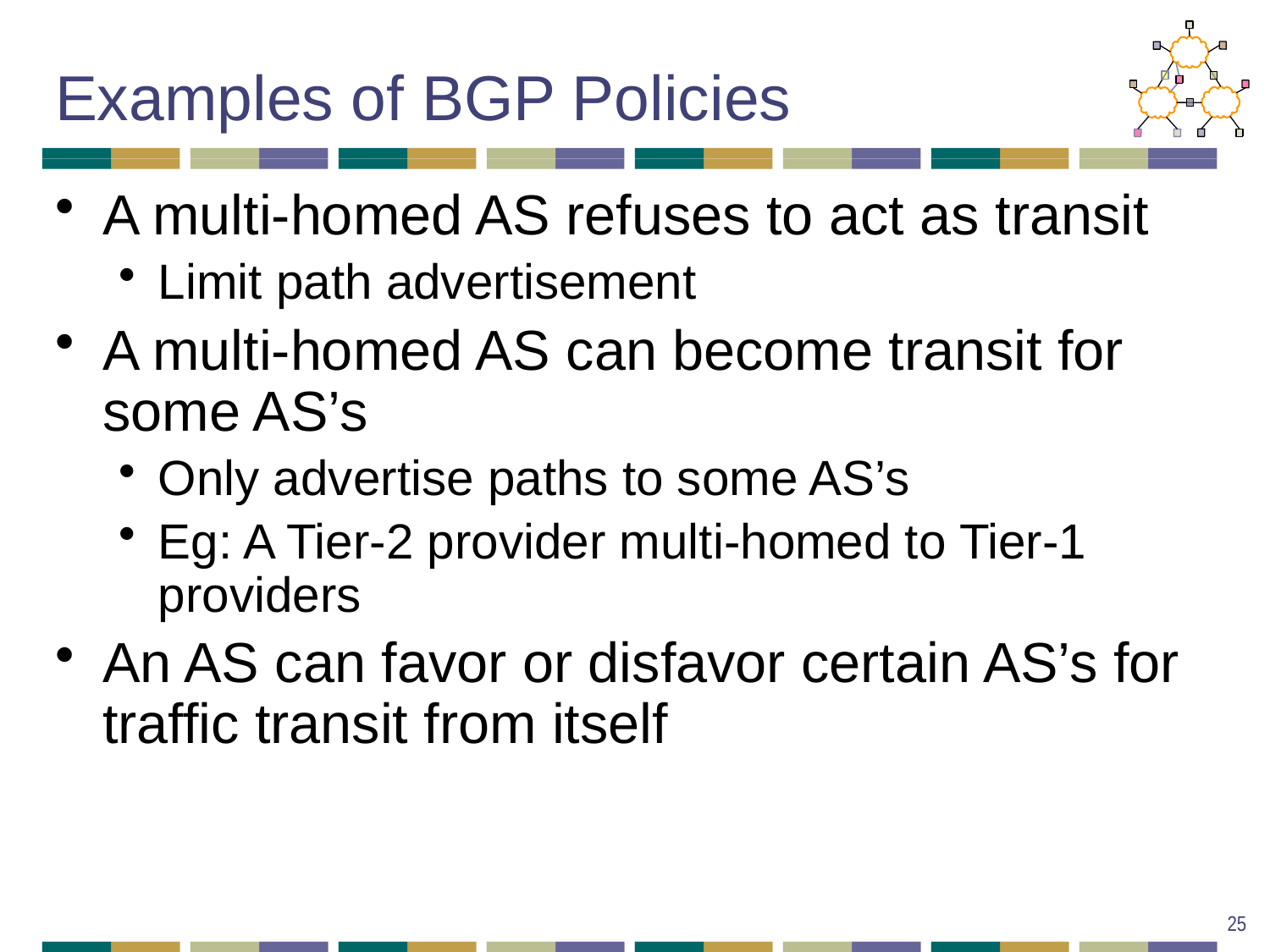

# Examples of BGP Policies
A multi-homed AS refuses to act as transit
Limit path advertisement
A multi-homed AS can become transit for some AS’s
Only advertise paths to some AS’s
Eg: A Tier-2 provider multi-homed to Tier-1 providers
An AS can favor or disfavor certain AS’s for traffic transit from itself
25